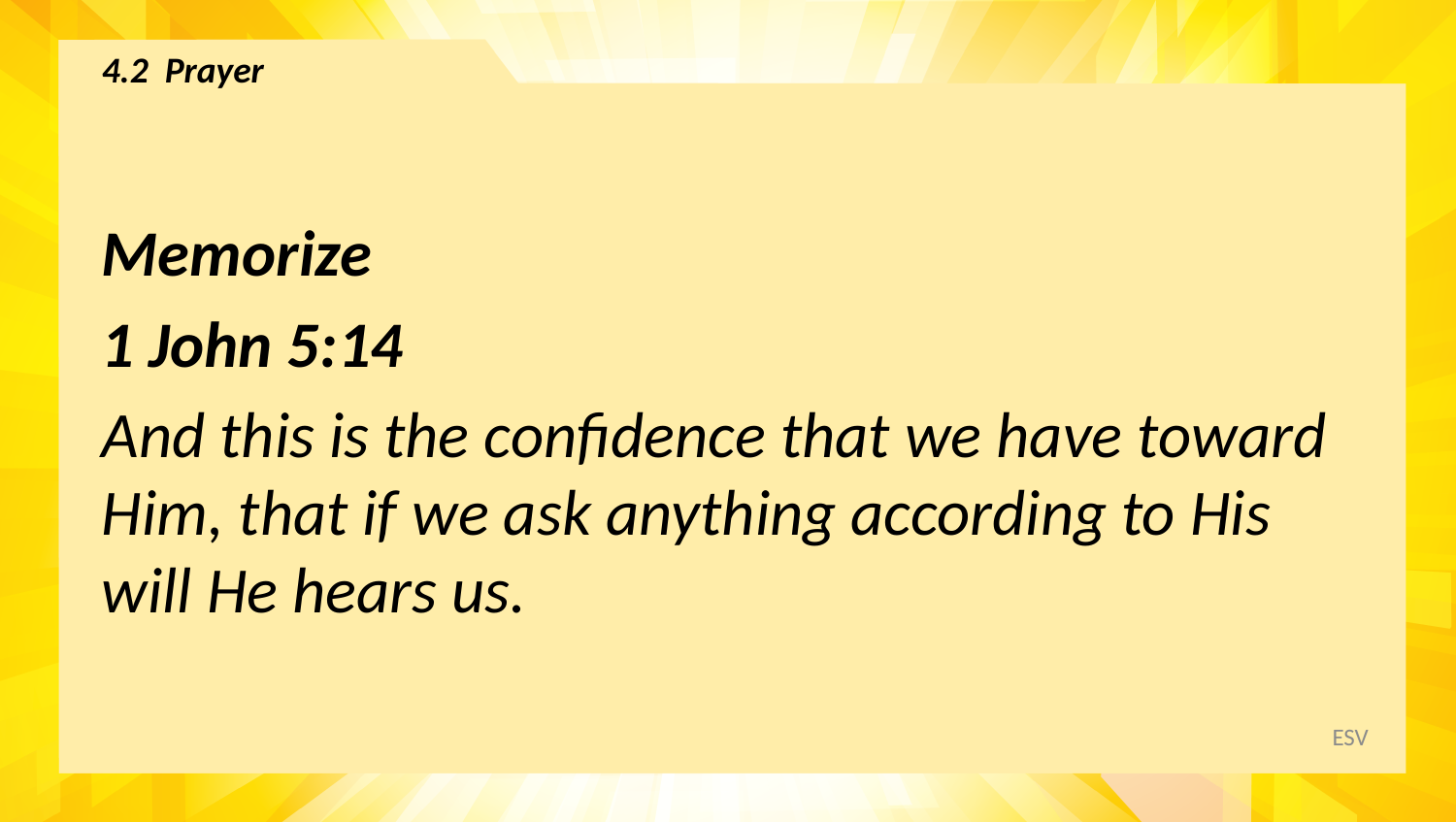

# 4.2  Prayer
Memorize
1 John 5:14
And this is the confidence that we have toward Him, that if we ask anything according to His will He hears us.
ESV